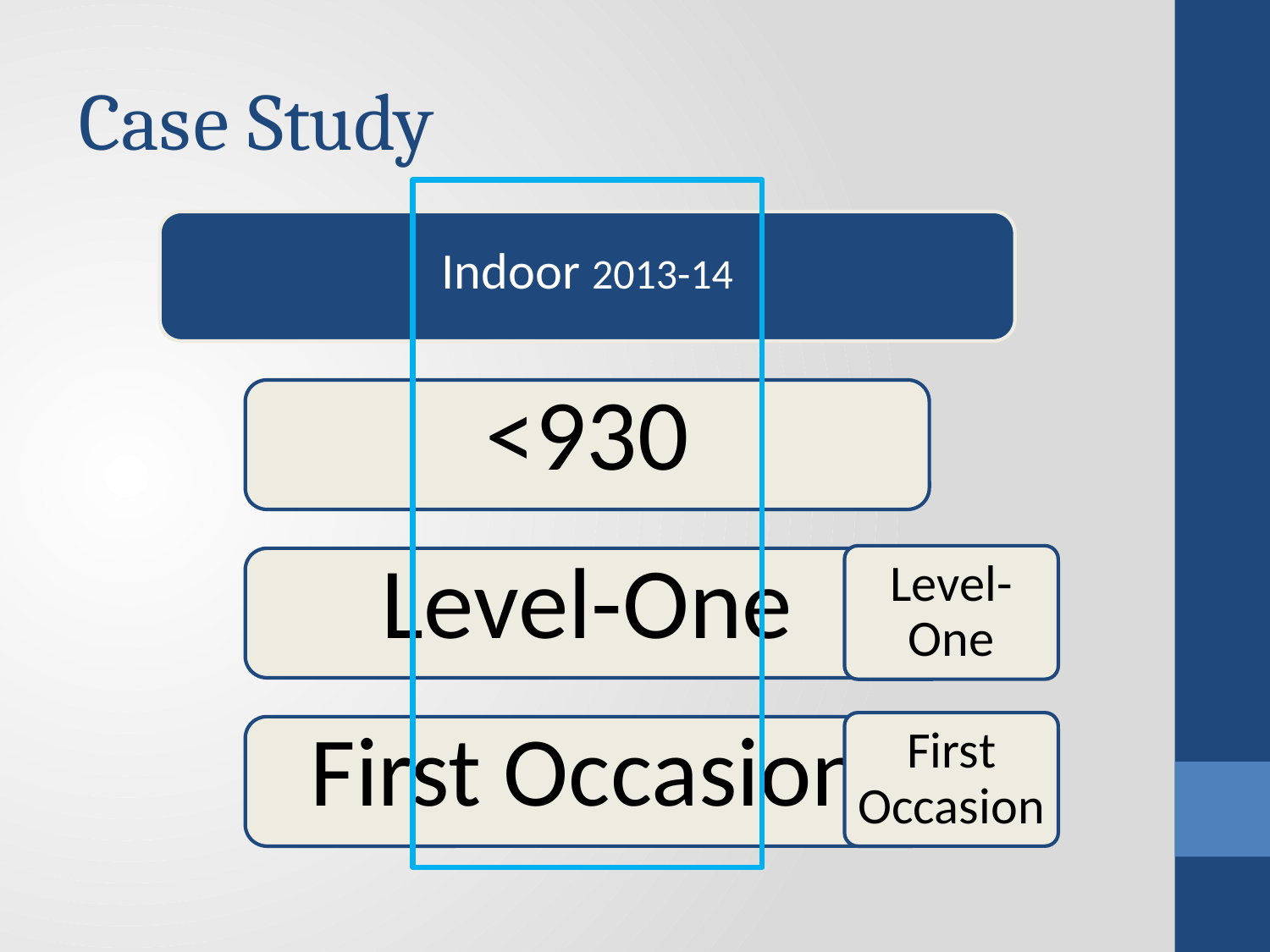

# Case Study

Indoor 2013-14
Level-One
First Occasion
<930
<930

Level-One

First Occasion